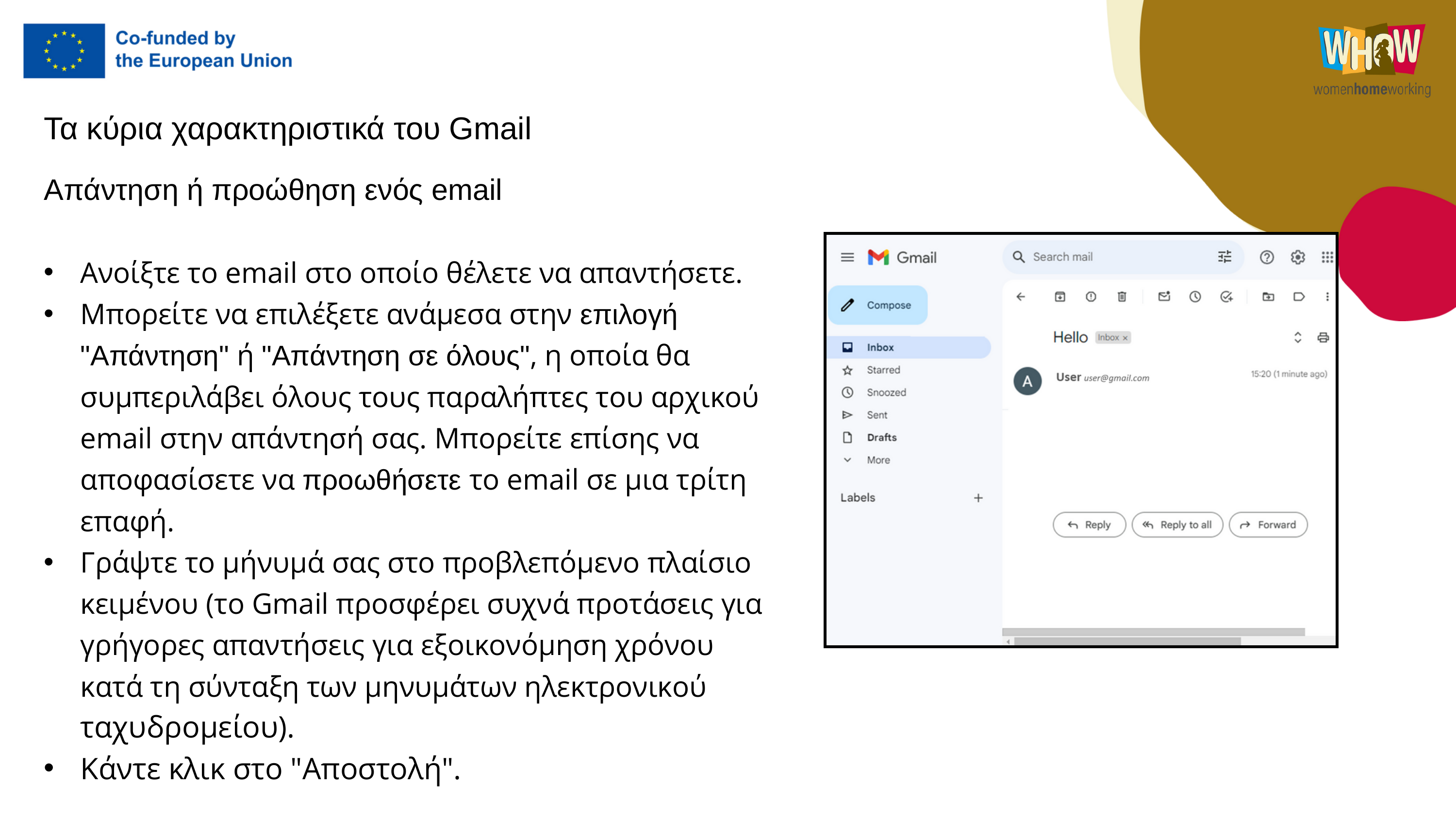

Τα κύρια χαρακτηριστικά του Gmail
Απάντηση ή προώθηση ενός email

Ανοίξτε το email στο οποίο θέλετε να απαντήσετε.
Μπορείτε να επιλέξετε ανάμεσα στην επιλογή "Απάντηση" ή "Απάντηση σε όλους", η οποία θα συμπεριλάβει όλους τους παραλήπτες του αρχικού email στην απάντησή σας. Μπορείτε επίσης να αποφασίσετε να προωθήσετε το email σε μια τρίτη επαφή.
Γράψτε το μήνυμά σας στο προβλεπόμενο πλαίσιο κειμένου (το Gmail προσφέρει συχνά προτάσεις για γρήγορες απαντήσεις για εξοικονόμηση χρόνου κατά τη σύνταξη των μηνυμάτων ηλεκτρονικού ταχυδρομείου).
Κάντε κλικ στο "Αποστολή".